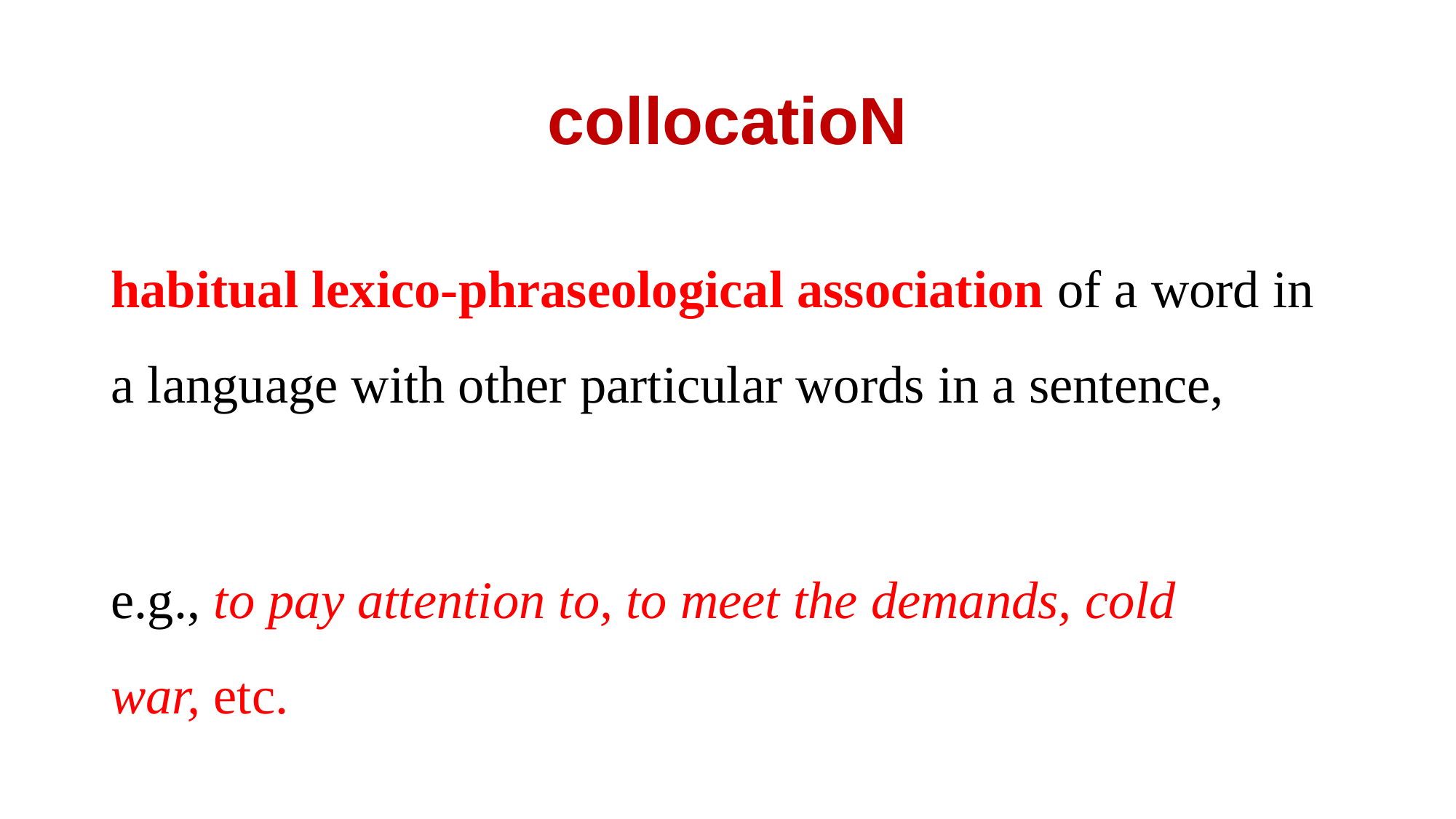

# collocatioN
habitual lexico-phraseological association of a word in a language with other particular words in a sentence,

e.g., to pay attention to, to meet the demands, cold war, etc.